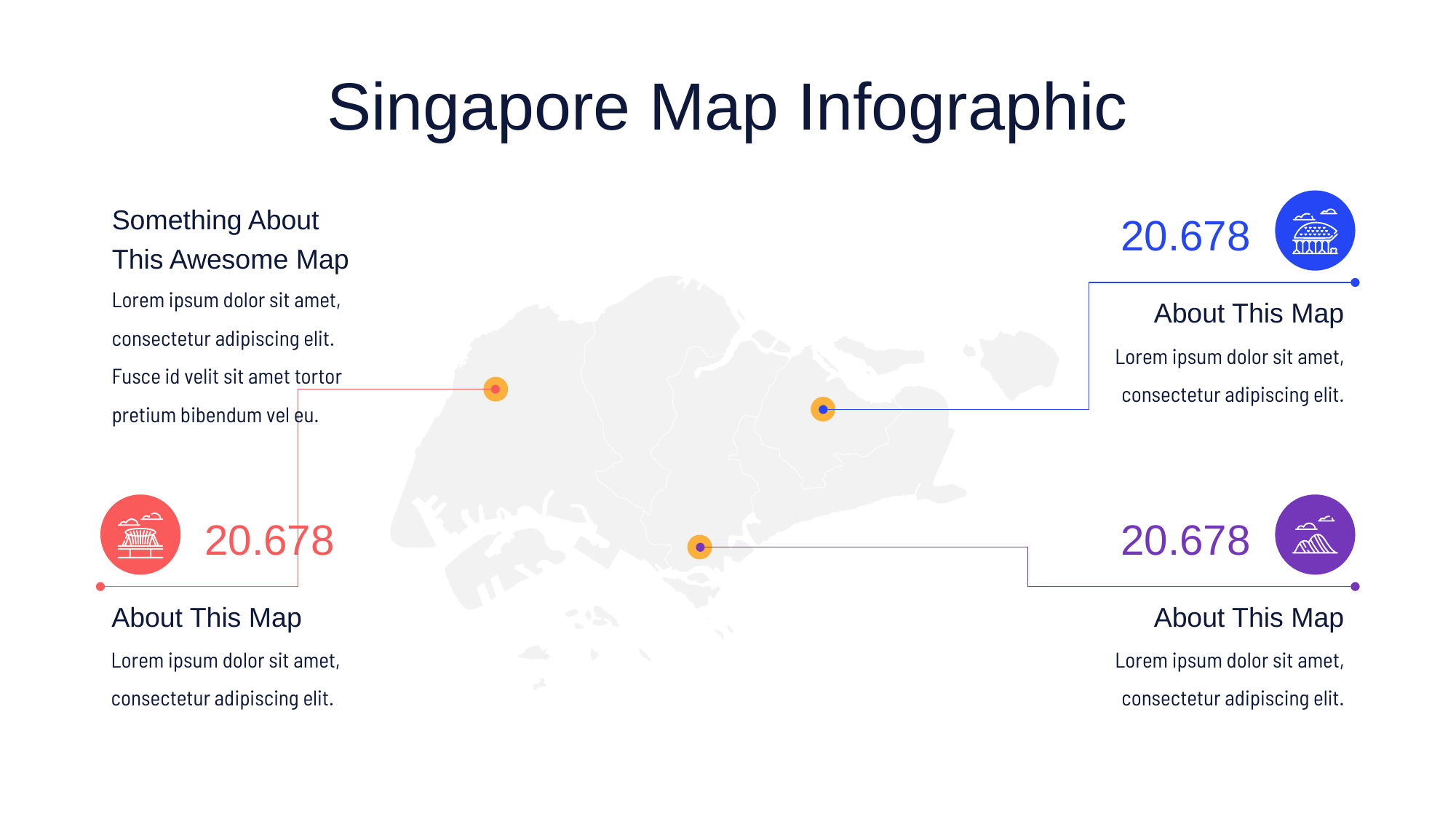

Singapore Map Infographic
Something About
This Awesome Map
Lorem ipsum dolor sit amet, consectetur adipiscing elit. Fusce id velit sit amet tortor pretium bibendum vel eu.

20.678

About This Map
Lorem ipsum dolor sit amet, consectetur adipiscing elit.

20.678
20.678

About This Map
Lorem ipsum dolor sit amet, consectetur adipiscing elit.
About This Map
Lorem ipsum dolor sit amet, consectetur adipiscing elit.